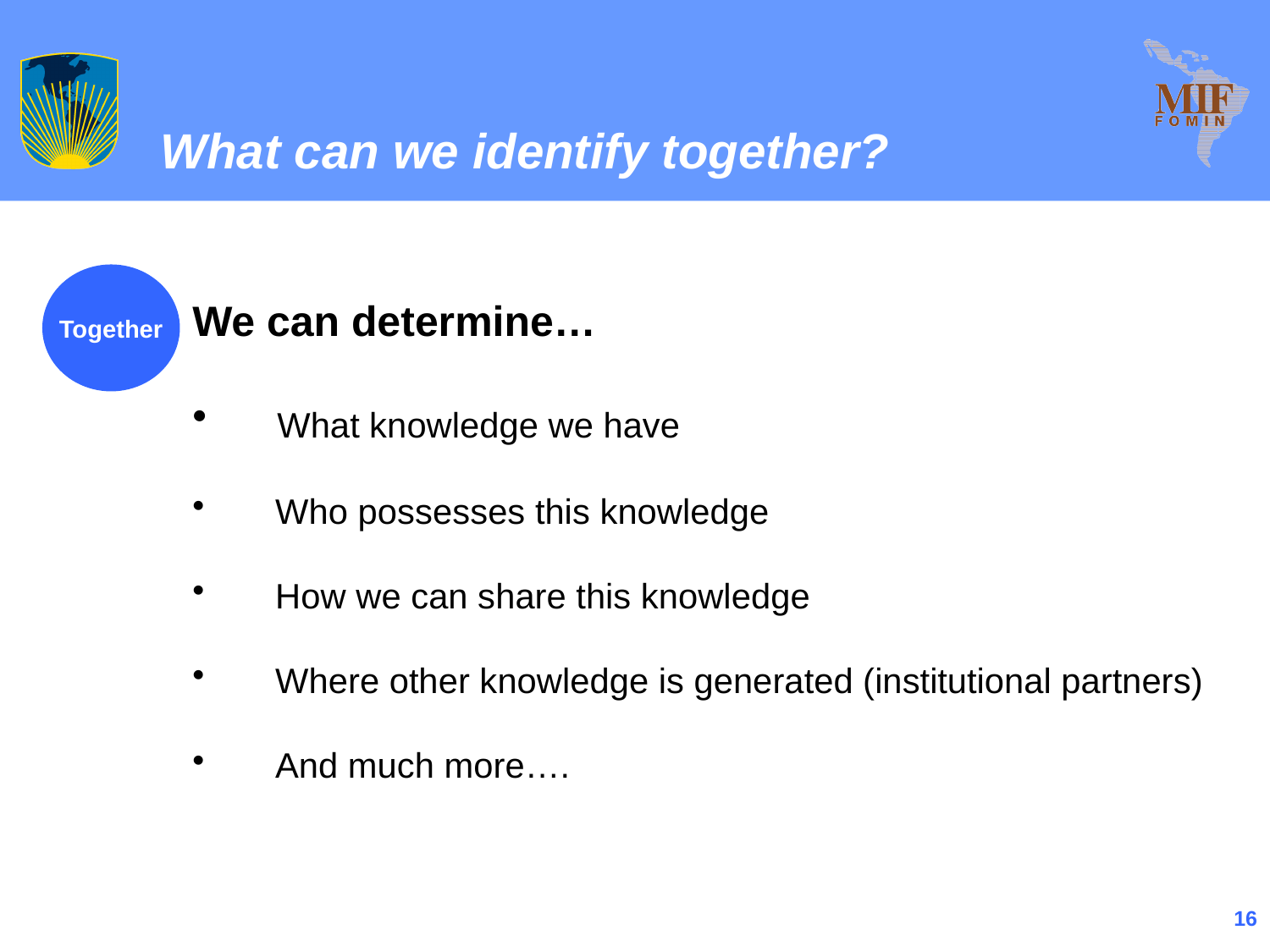

What can we identify together?

We can determine…

  What knowledge we have

  Who possesses this knowledge

  How we can share this knowledge

  Where other knowledge is generated (institutional partners)

  And much more….

Together